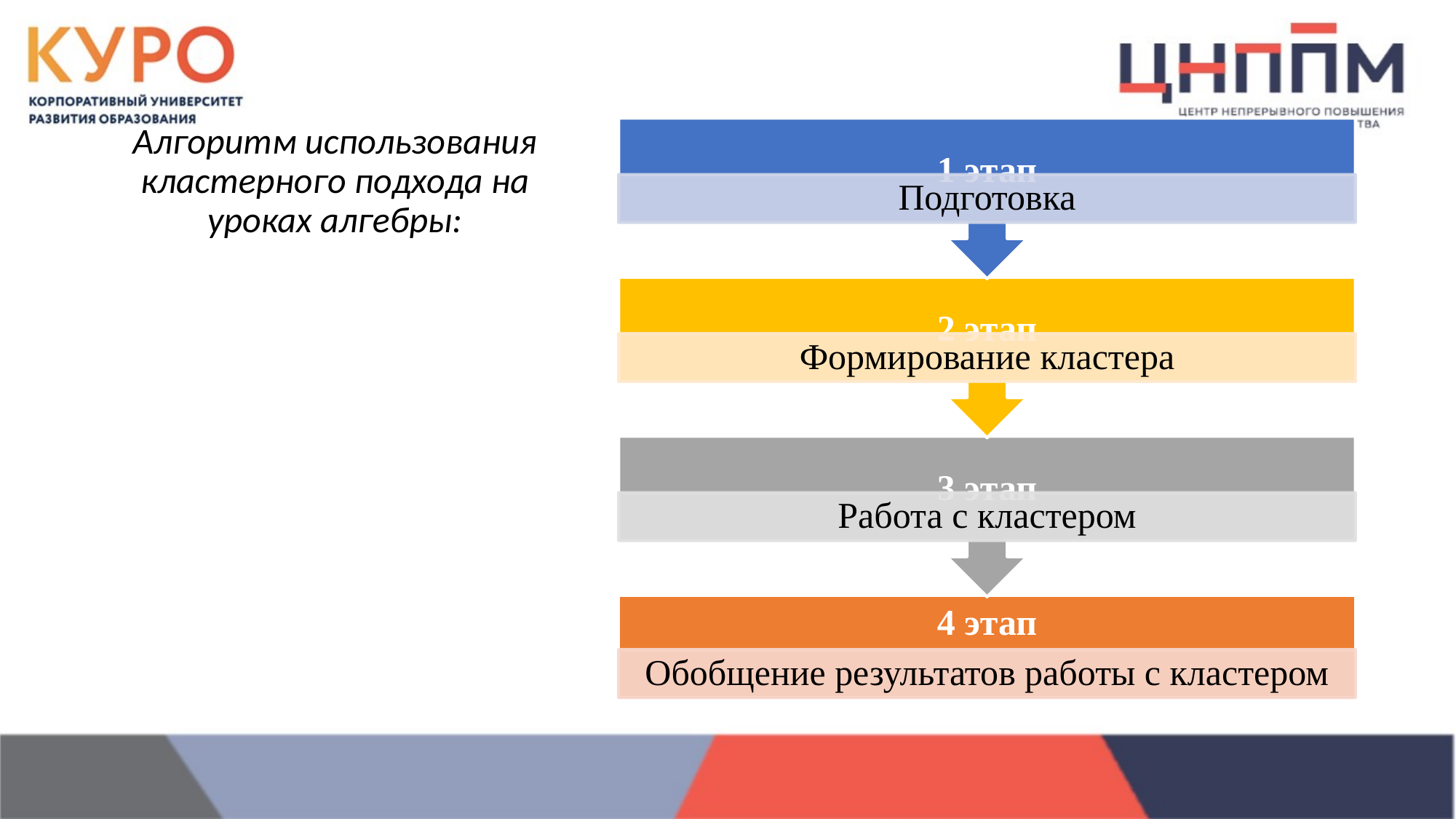

# Алгоритм использования кластерного подхода на уроках алгебры:
4 этап
Обобщение результатов работы с кластером
3 этап
Работа с кластером
2 этап
Формирование кластера
1 этап
Подготовка